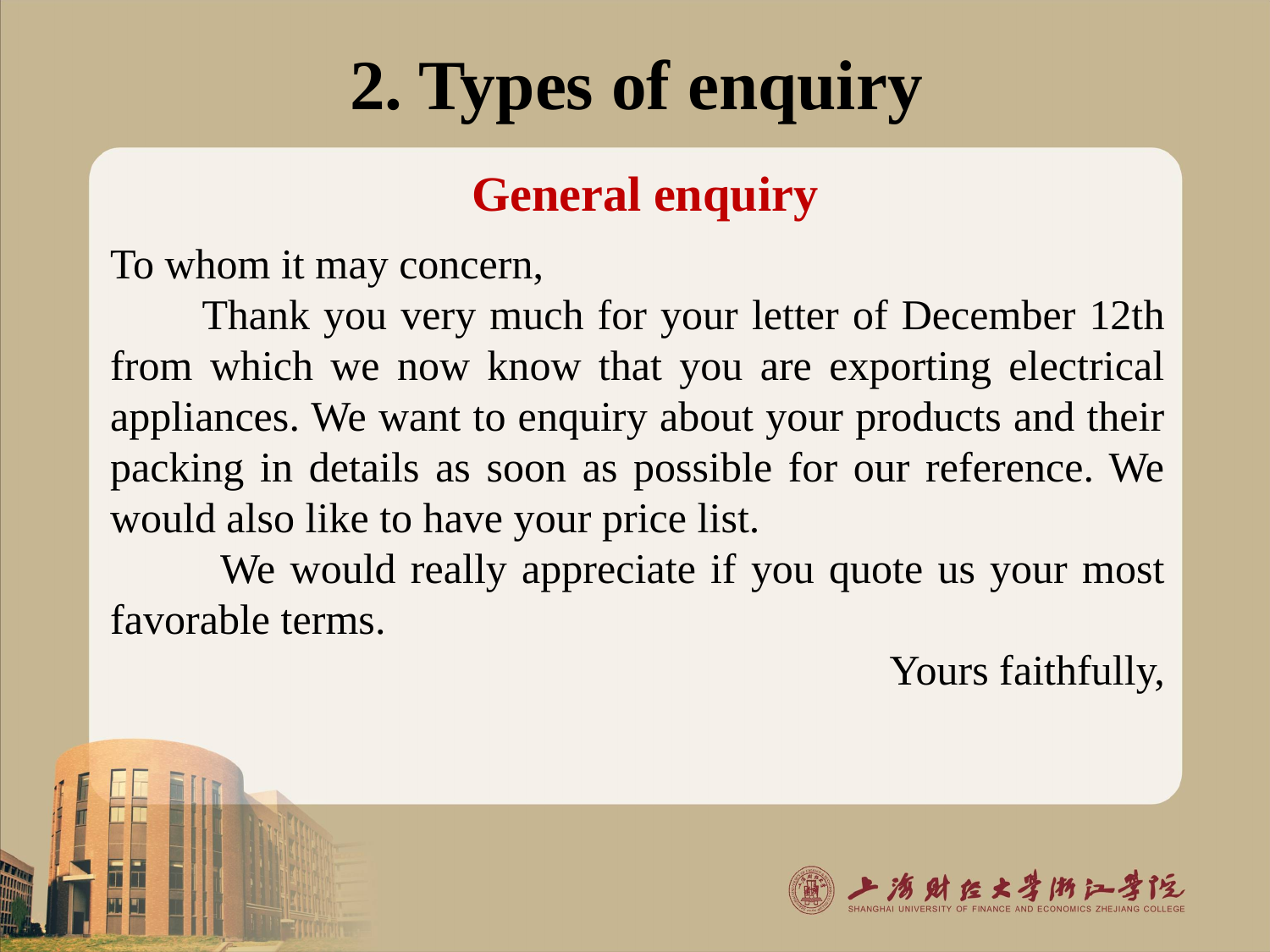

# 2. Types of enquiry
General enquiry
To whom it may concern,
    Thank you very much for your letter of December 12th from which we now know that you are exporting electrical appliances. We want to enquiry about your products and their packing in details as soon as possible for our reference. We would also like to have your price list.
     We would really appreciate if you quote us your most favorable terms.
Yours faithfully,